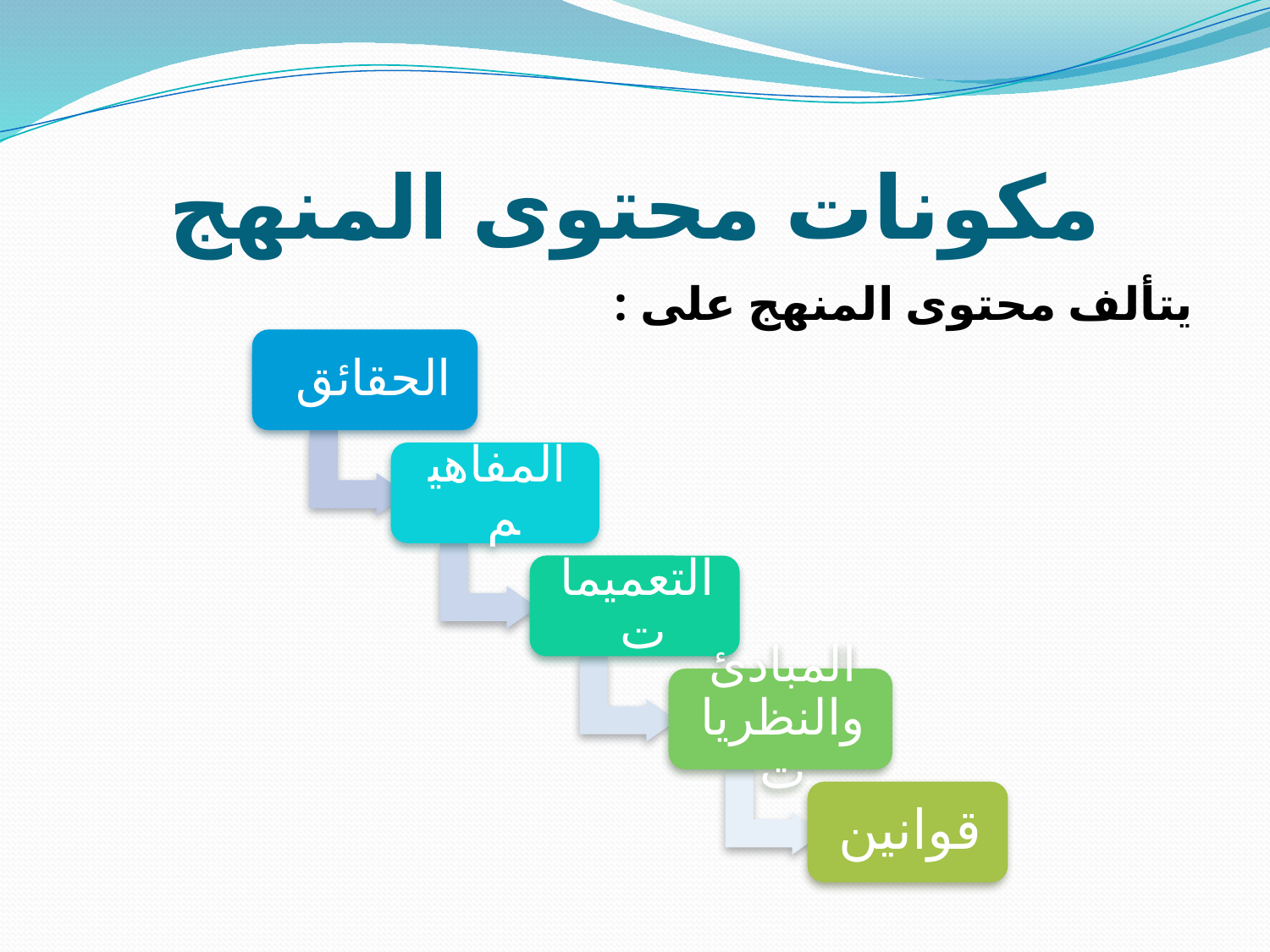

# مكونات محتوى المنهج
يتألف محتوى المنهج على :

الحقائق
المفاهيم
التعميمات
المبادئ والنظريات
قوانين